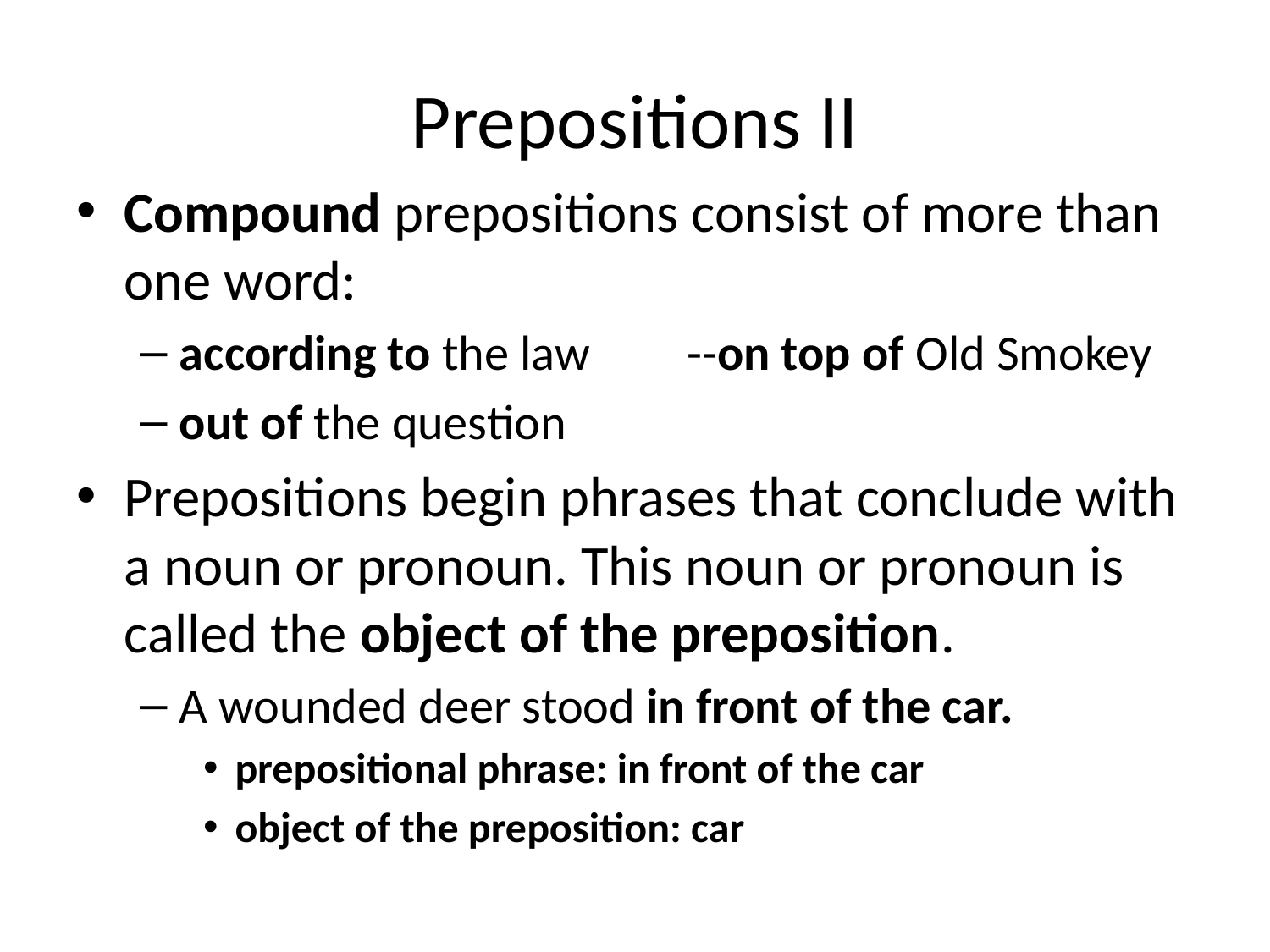

# Prepositions II
Compound prepositions consist of more than one word:
according to the law	--on top of Old Smokey
out of the question
Prepositions begin phrases that conclude with a noun or pronoun. This noun or pronoun is called the object of the preposition.
A wounded deer stood in front of the car.
prepositional phrase: in front of the car
object of the preposition: car